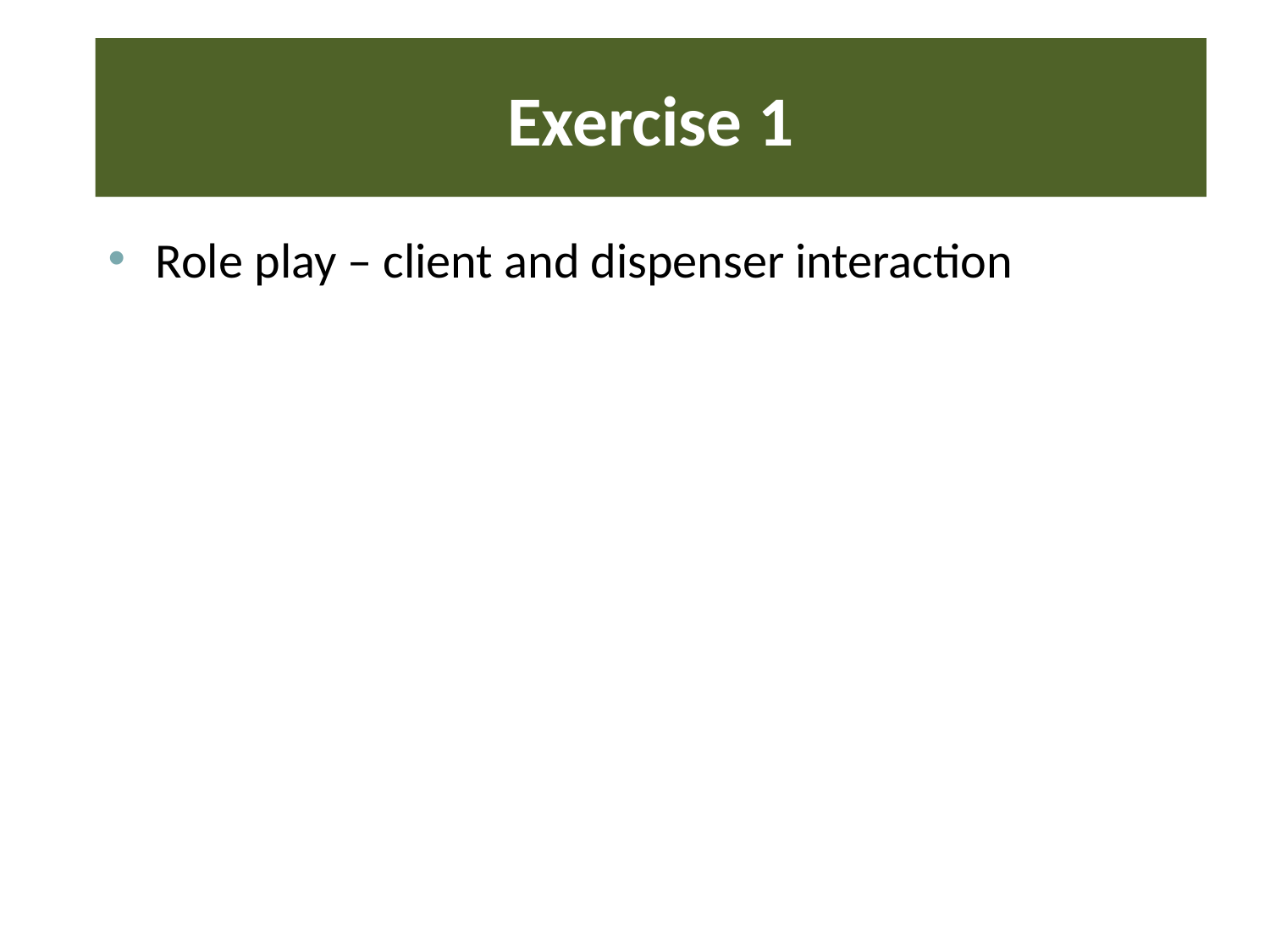

# Exercise 1
Role play – client and dispenser interaction